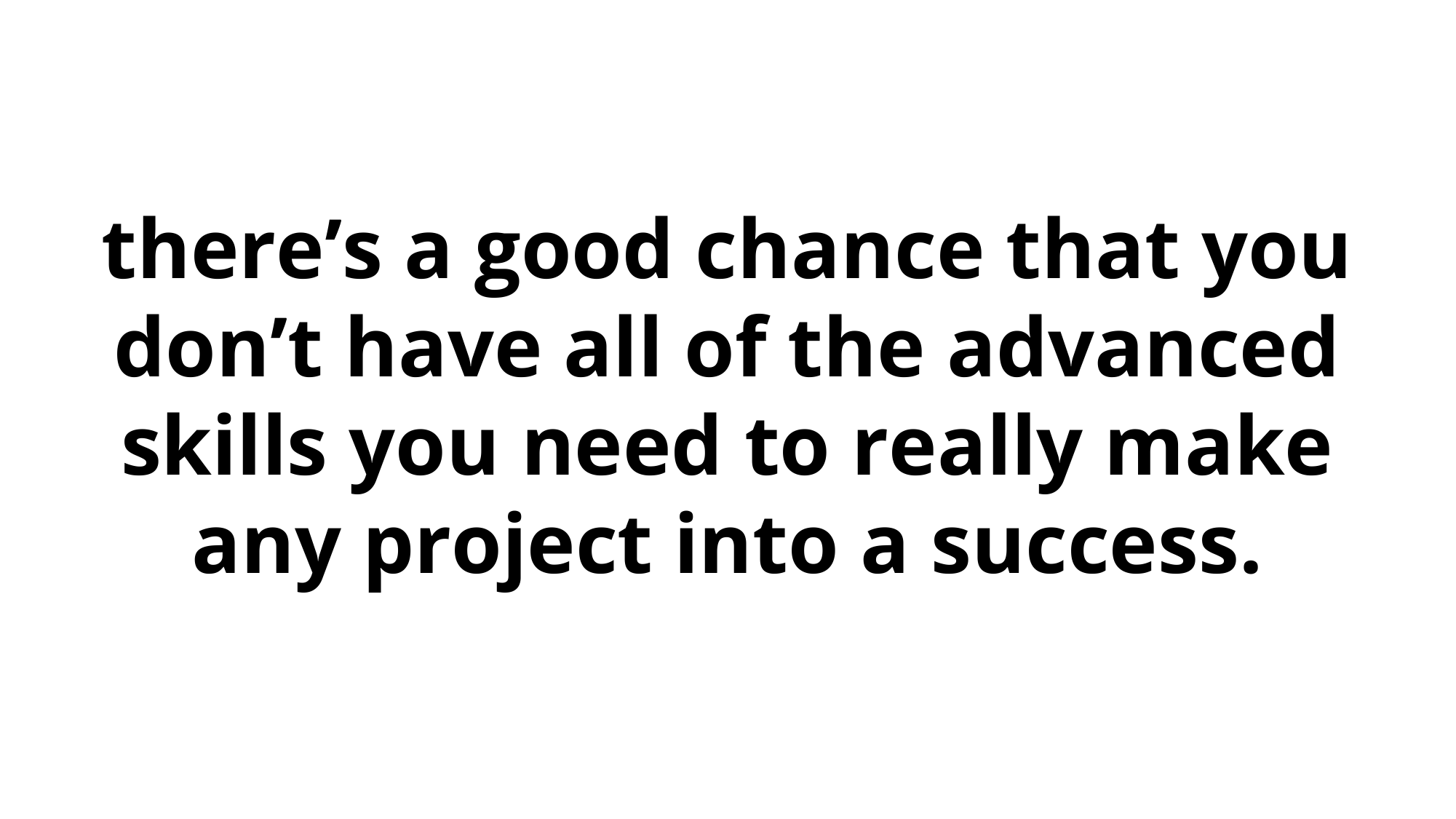

there’s a good chance that you don’t have all of the advanced skills you need to really make any project into a success.